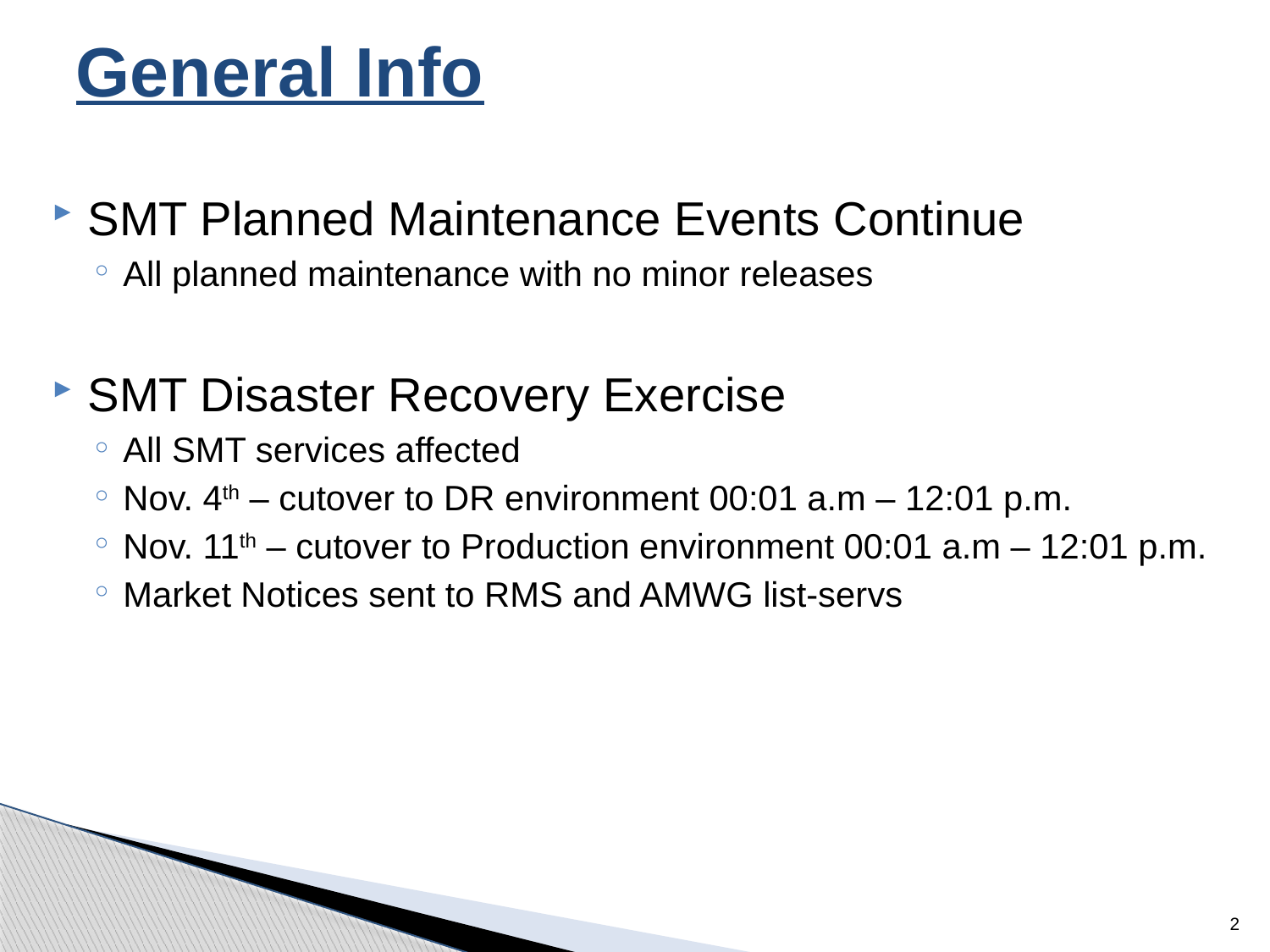

# General Info

SMT Planned Maintenance Events Continue
All planned maintenance with no minor releases

SMT Disaster Recovery Exercise
All SMT services affected
Nov. 4th – cutover to DR environment 00:01 a.m – 12:01 p.m.
Nov. 11th – cutover to Production environment 00:01 a.m – 12:01 p.m.
Market Notices sent to RMS and AMWG list-servs

2